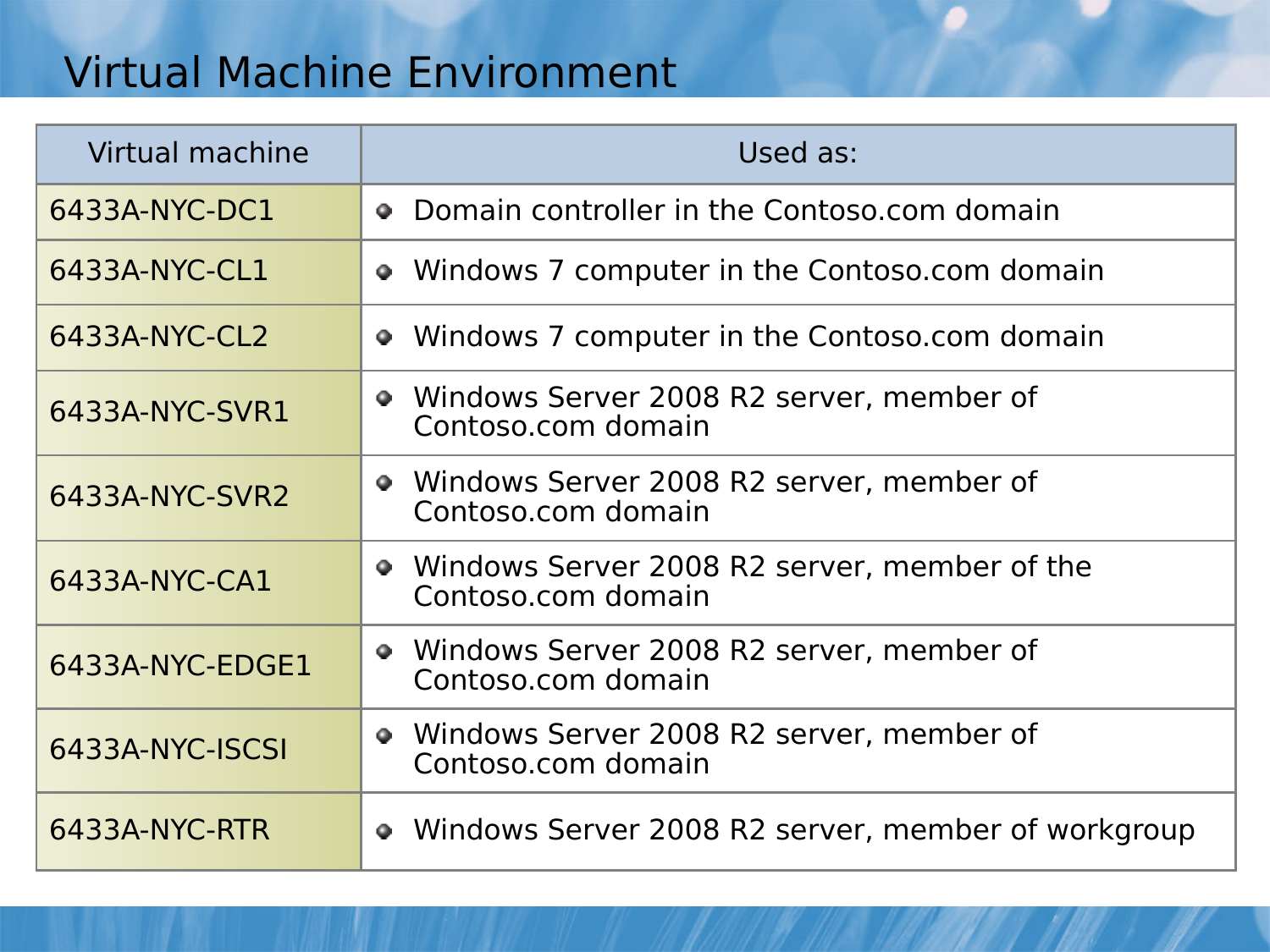

# Virtual Machine Environment
| Virtual machine | Used as: |
| --- | --- |
| 6433A-NYC-DC1 | Domain controller in the Contoso.com domain |
| 6433A-NYC-CL1 | Windows 7 computer in the Contoso.com domain |
| 6433A-NYC-CL2 | Windows 7 computer in the Contoso.com domain |
| 6433A-NYC-SVR1 | Windows Server 2008 R2 server, member of Contoso.com domain |
| 6433A-NYC-SVR2 | Windows Server 2008 R2 server, member of Contoso.com domain |
| 6433A-NYC-CA1 | Windows Server 2008 R2 server, member of the Contoso.com domain |
| 6433A-NYC-EDGE1 | Windows Server 2008 R2 server, member of Contoso.com domain |
| 6433A-NYC-ISCSI | Windows Server 2008 R2 server, member of Contoso.com domain |
| 6433A-NYC-RTR | Windows Server 2008 R2 server, member of workgroup |